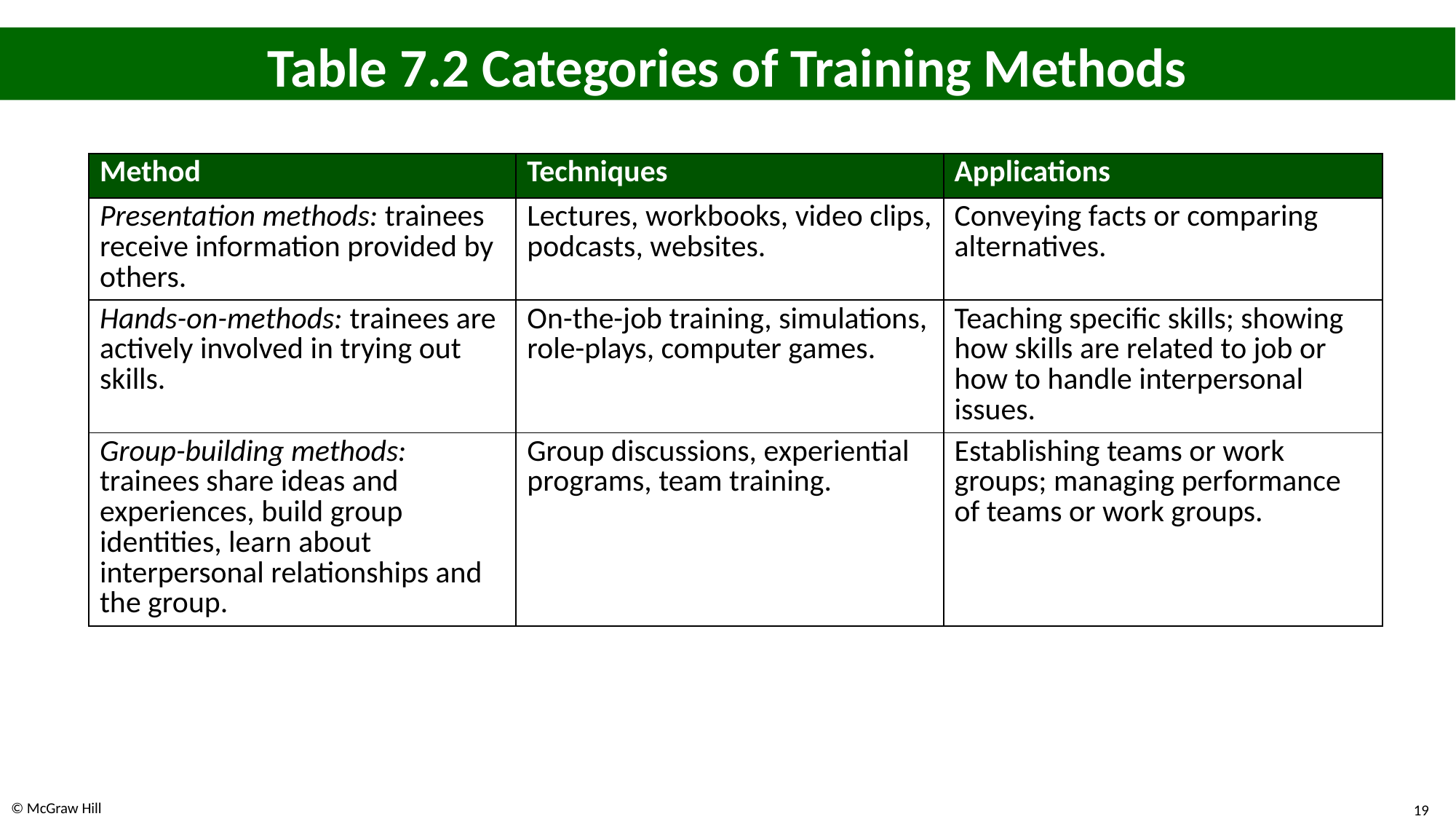

# Table 7.2 Categories of Training Methods
| Method | Techniques | Applications |
| --- | --- | --- |
| Presentation methods: trainees receive information provided by others. | Lectures, workbooks, video clips, podcasts, websites. | Conveying facts or comparing alternatives. |
| Hands-on-methods: trainees are actively involved in trying out skills. | On-the-job training, simulations, role-plays, computer games. | Teaching specific skills; showing how skills are related to job or how to handle interpersonal issues. |
| Group-building methods: trainees share ideas and experiences, build group identities, learn about interpersonal relationships and the group. | Group discussions, experiential programs, team training. | Establishing teams or work groups; managing performance of teams or work groups. |